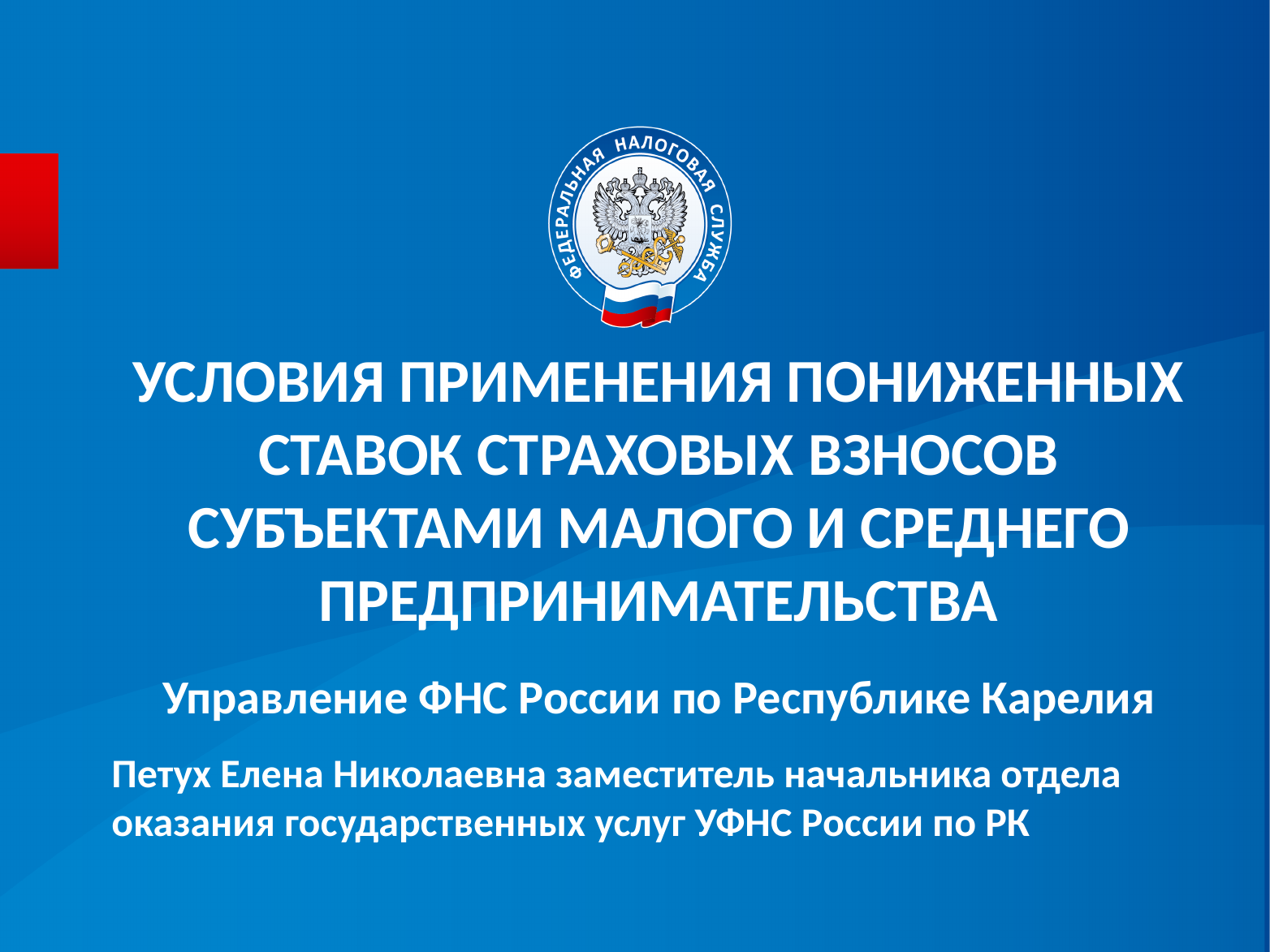

УСЛОВИЯ ПРИМЕНЕНИЯ ПОНИЖЕННЫХ СТАВОК СТРАХОВЫХ ВЗНОСОВ СУБЪЕКТАМИ МАЛОГО И СРЕДНЕГО ПРЕДПРИНИМАТЕЛЬСТВА

Управление ФНС России по Республике Карелия

Петух Елена Николаевна заместитель начальника отдела оказания государственных услуг УФНС России по РК